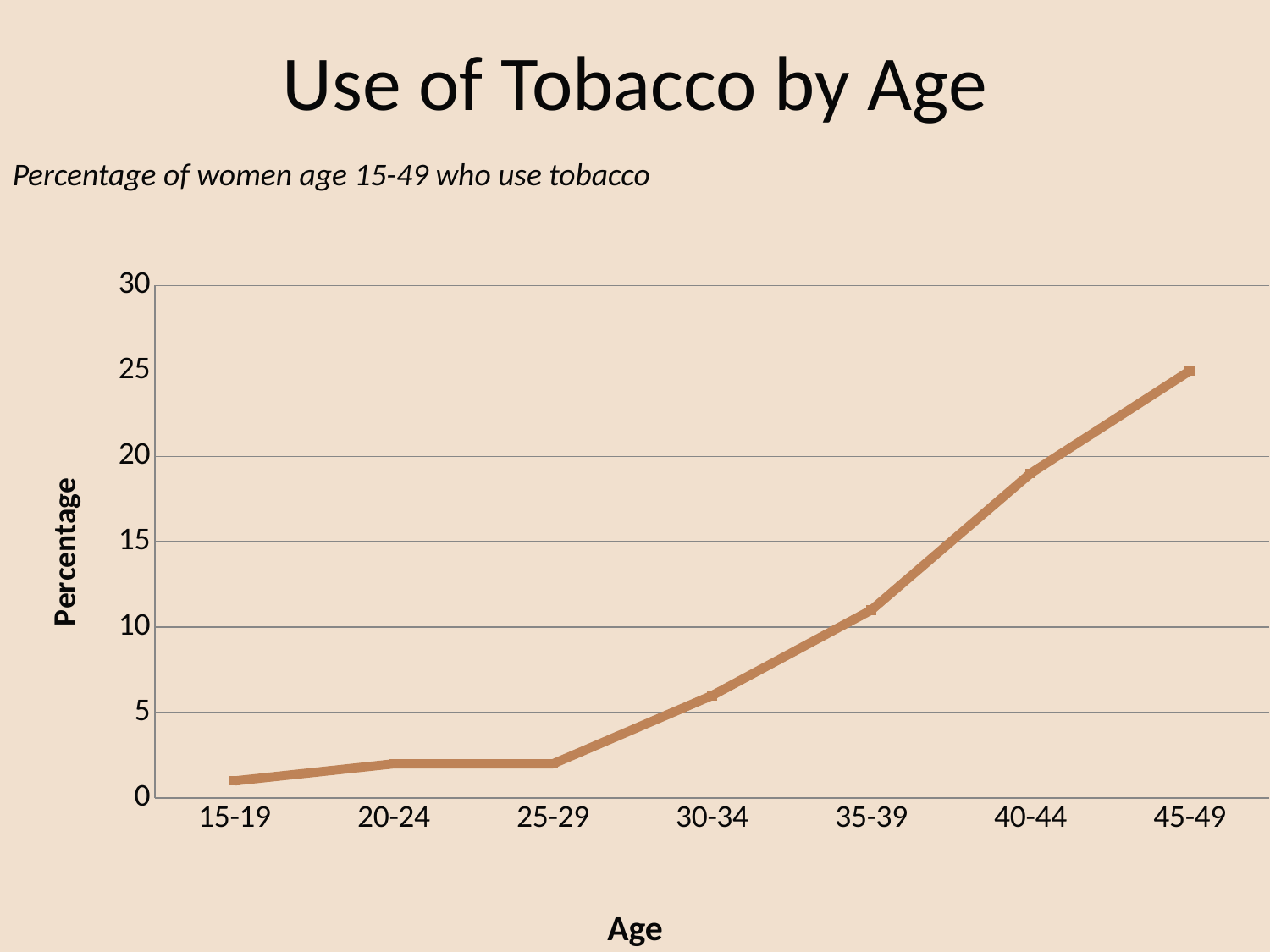

# Use of Tobacco by Age
Percentage of women age 15-49 who use tobacco

### Chart

| Category | Series 1 |
|---|---|
| 15-19 | 1.0 |
| 20-24 | 2.0 |
| 25-29 | 2.0 |
| 30-34 | 6.0 |
| 35-39 | 11.0 |
| 40-44 | 19.0 |
| 45-49 | 25.0 |
Age